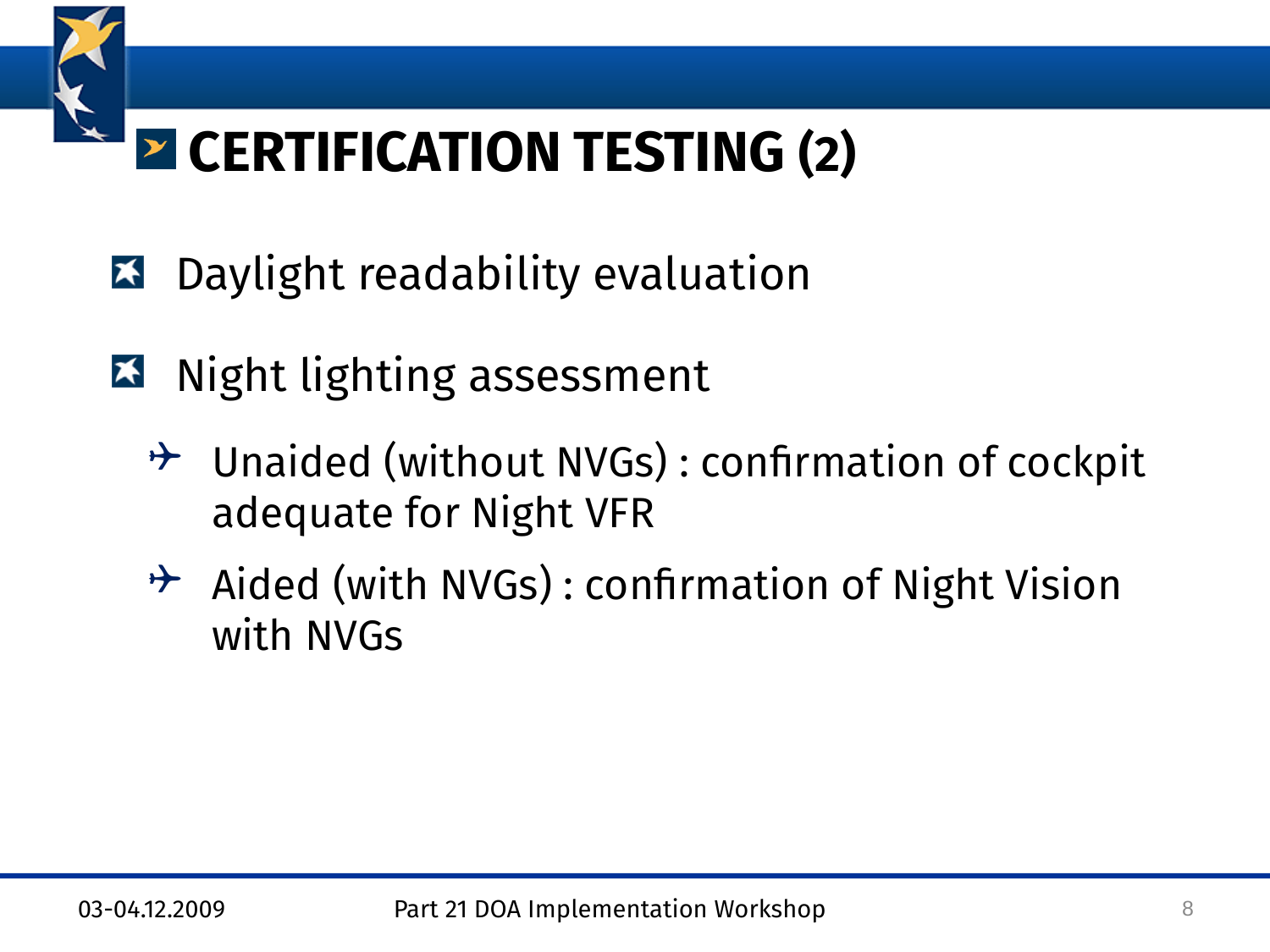

CERTIFICATION TESTING (2)
Daylight readability evaluation
Night lighting assessment

Unaided (without NVGs) : confirmation of cockpit adequate for Night VFR
Aided (with NVGs) : confirmation of Night Vision with NVGs

8
03-04.12.2009
Part 21 DOA Implementation Workshop